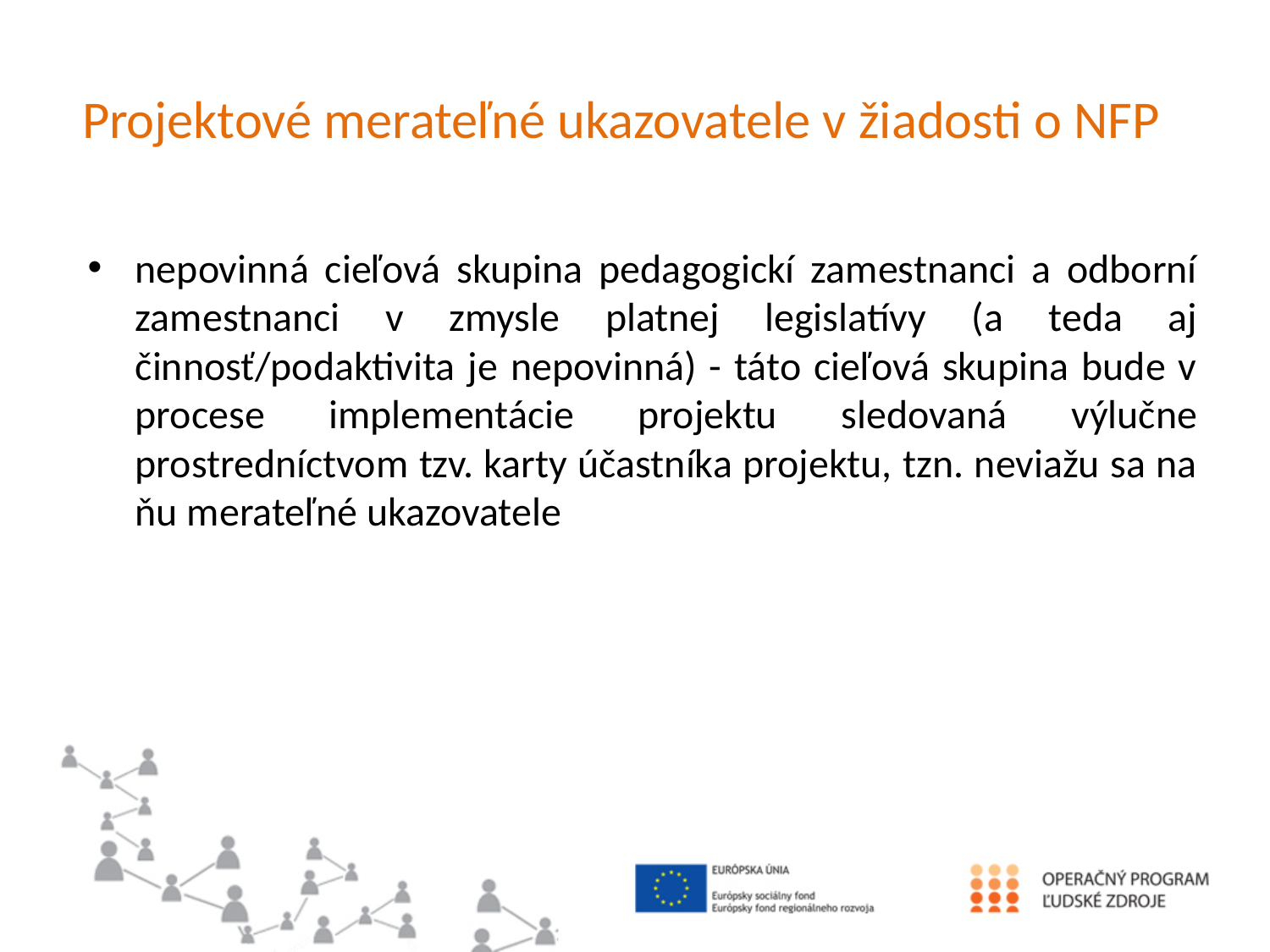

# Projektové merateľné ukazovatele v žiadosti o NFP
nepovinná cieľová skupina pedagogickí zamestnanci a odborní zamestnanci v zmysle platnej legislatívy (a teda aj činnosť/podaktivita je nepovinná) - táto cieľová skupina bude v procese implementácie projektu sledovaná výlučne prostredníctvom tzv. karty účastníka projektu, tzn. neviažu sa na ňu merateľné ukazovatele